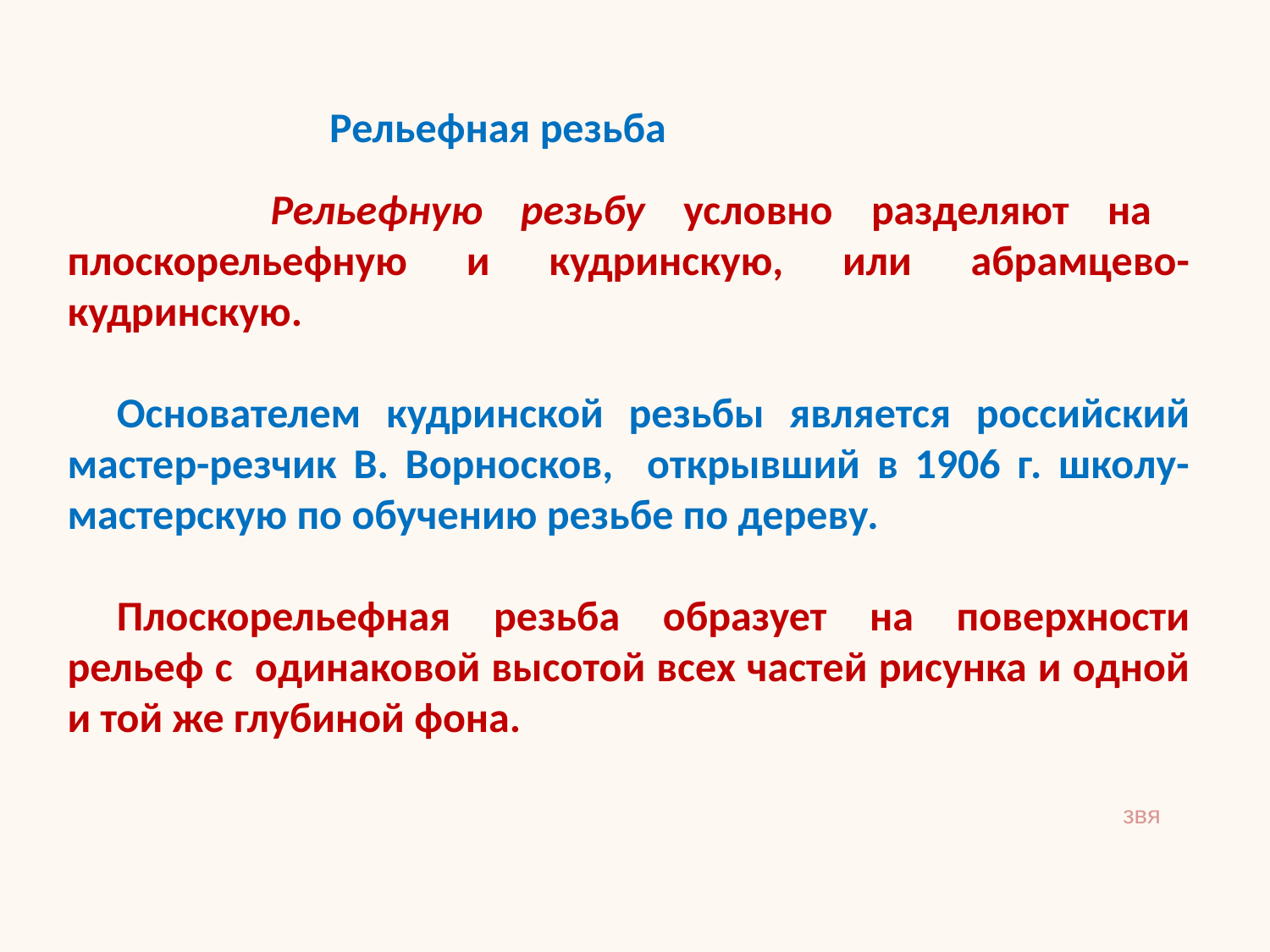

Рельефная резьба
    Рельефную резьбу условно разделяют на  плоскорельефную и кудринскую, или абрамцево-кудринскую.

Основателем кудринской резьбы является российский мастер-резчик В. Ворносков,  открывший в 1906 г. школу-мастерскую по обучению резьбе по дереву.

Плоскорельефная резьба образует на поверхности рельеф с  одинаковой высотой всех частей рисунка и одной и той же глубиной фона.
звя